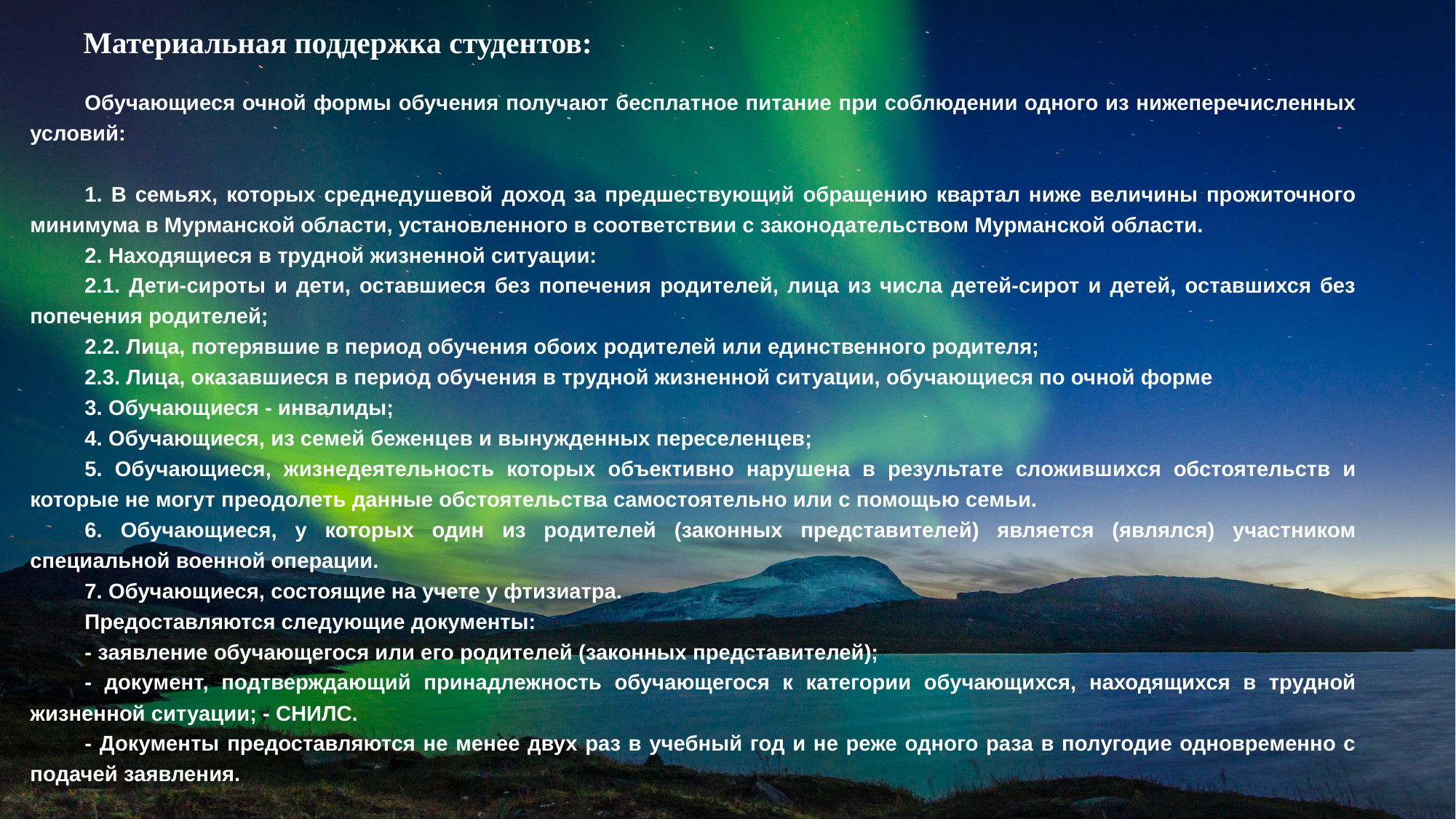

Материальная поддержка студентов:
Обучающиеся очной формы обучения получают бесплатное питание при соблюдении одного из нижеперечисленных условий:

1. В семьях, которых среднедушевой доход за предшествующий обращению квартал ниже величины прожиточного минимума в Мурманской области, установленного в соответствии с законодательством Мурманской области.
2. Находящиеся в трудной жизненной ситуации:
2.1. Дети-сироты и дети, оставшиеся без попечения родителей, лица из числа детей-сирот и детей, оставшихся без попечения родителей;
2.2. Лица, потерявшие в период обучения обоих родителей или единственного родителя;
2.3. Лица, оказавшиеся в период обучения в трудной жизненной ситуации, обучающиеся по очной форме
3. Обучающиеся - инвалиды;
4. Обучающиеся, из семей беженцев и вынужденных переселенцев;
5. Обучающиеся, жизнедеятельность которых объективно нарушена в результате сложившихся обстоятельств и которые не могут преодолеть данные обстоятельства самостоятельно или с помощью семьи.
6. Обучающиеся, у которых один из родителей (законных представителей) является (являлся) участником специальной военной операции.
7. Обучающиеся, состоящие на учете у фтизиатра.
Предоставляются следующие документы:
- заявление обучающегося или его родителей (законных представителей);
- документ, подтверждающий принадлежность обучающегося к категории обучающихся, находящихся в трудной жизненной ситуации; - СНИЛС.
- Документы предоставляются не менее двух раз в учебный год и не реже одного раза в полугодие одновременно с подачей заявления.